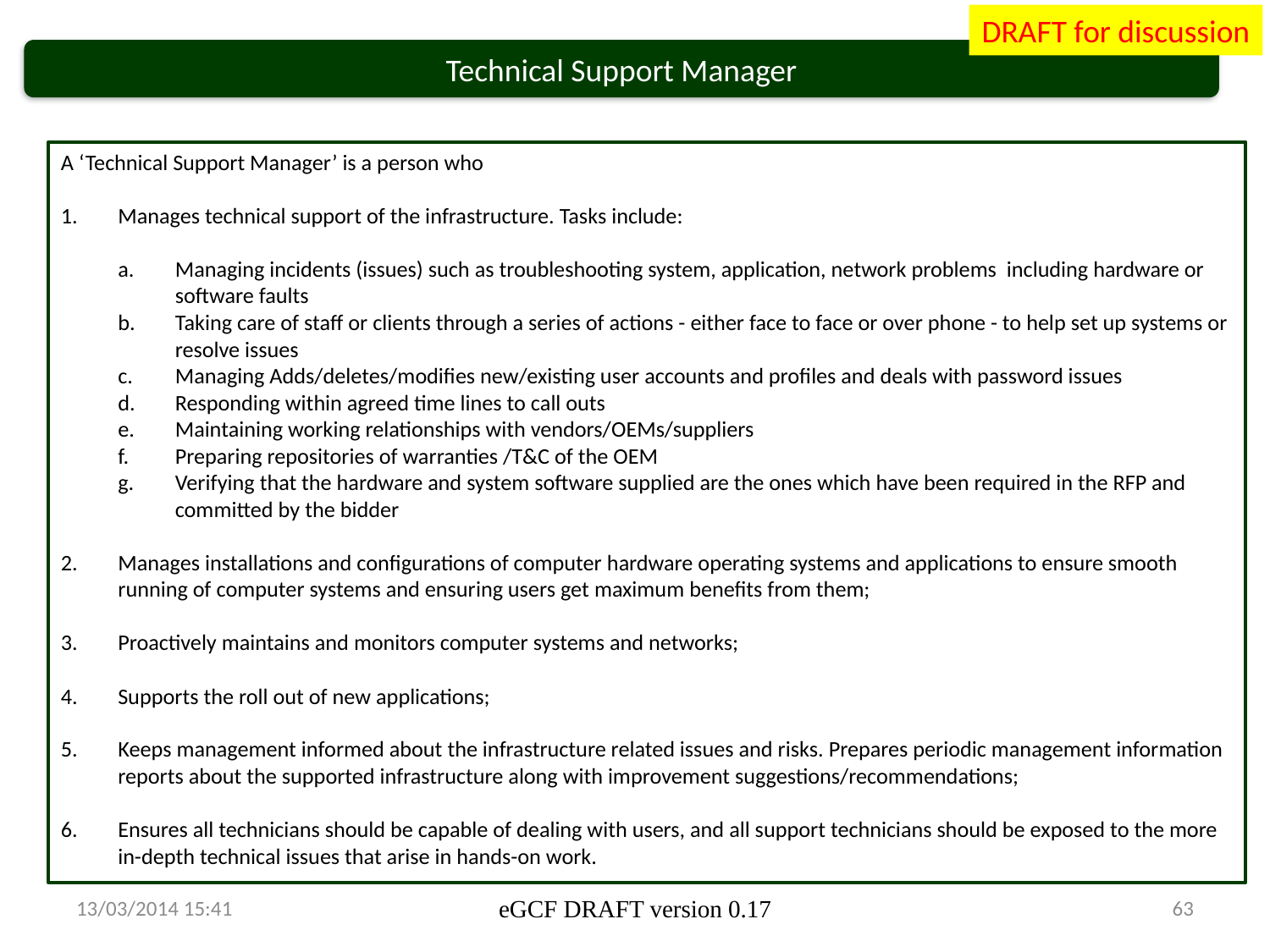

DRAFT for discussion
Technical Support Manager
A ‘Technical Support Manager’ is a person who

Manages technical support of the infrastructure. Tasks include:

Managing incidents (issues) such as troubleshooting system, application, network problems  including hardware or software faults
Taking care of staff or clients through a series of actions - either face to face or over phone - to help set up systems or resolve issues
Managing Adds/deletes/modifies new/existing user accounts and profiles and deals with password issues
Responding within agreed time lines to call outs
Maintaining working relationships with vendors/OEMs/suppliers
Preparing repositories of warranties /T&C of the OEM
Verifying that the hardware and system software supplied are the ones which have been required in the RFP and committed by the bidder

Manages installations and configurations of computer hardware operating systems and applications to ensure smooth running of computer systems and ensuring users get maximum benefits from them;

Proactively maintains and monitors computer systems and networks;

Supports the roll out of new applications;

Keeps management informed about the infrastructure related issues and risks. Prepares periodic management information reports about the supported infrastructure along with improvement suggestions/recommendations;

Ensures all technicians should be capable of dealing with users, and all support technicians should be exposed to the more in-depth technical issues that arise in hands-on work.
13/03/2014 15:41
eGCF DRAFT version 0.17
63